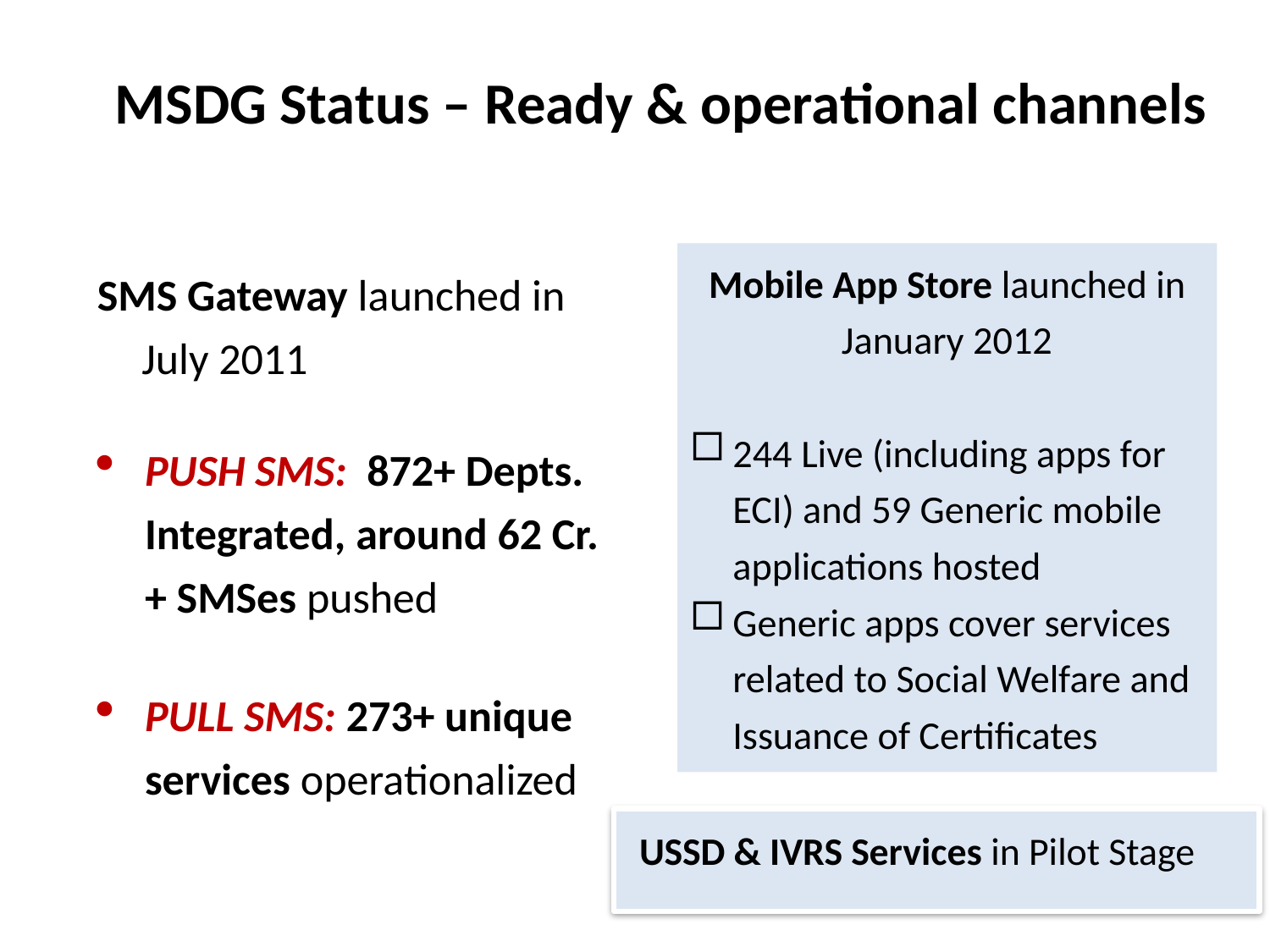

# MSDG Status – Ready & operational channels
Mobile App Store launched in January 2012

244 Live (including apps for ECI) and 59 Generic mobile applications hosted
Generic apps cover services related to Social Welfare and Issuance of Certificates

SMS Gateway launched in July 2011

PUSH SMS:  872+ Depts. Integrated, around 62 Cr.+ SMSes pushed

PULL SMS: 273+ unique services operationalized
USSD & IVRS Services in Pilot Stage